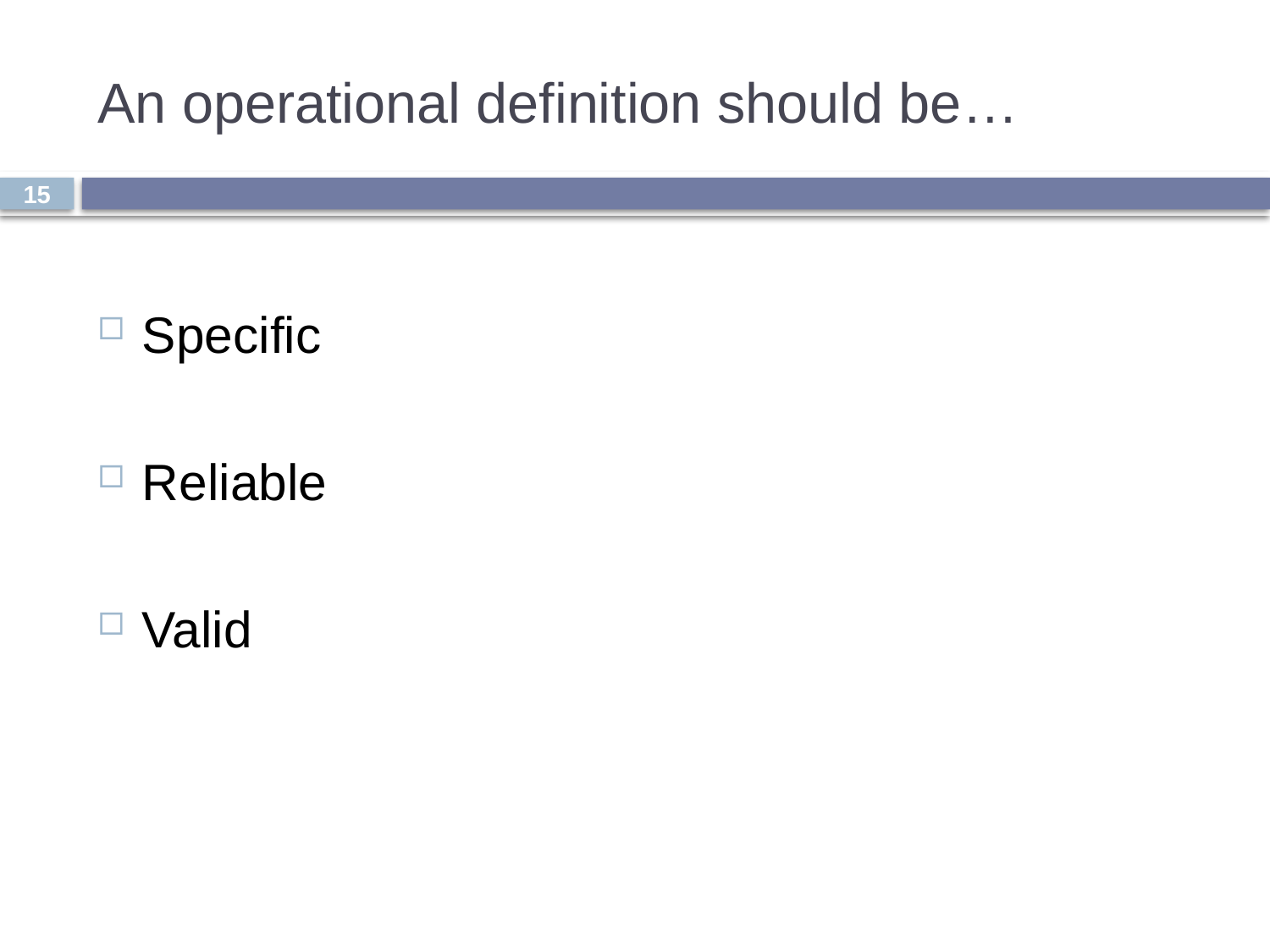

# An operational definition should be…
15

Specific

Reliable

Valid